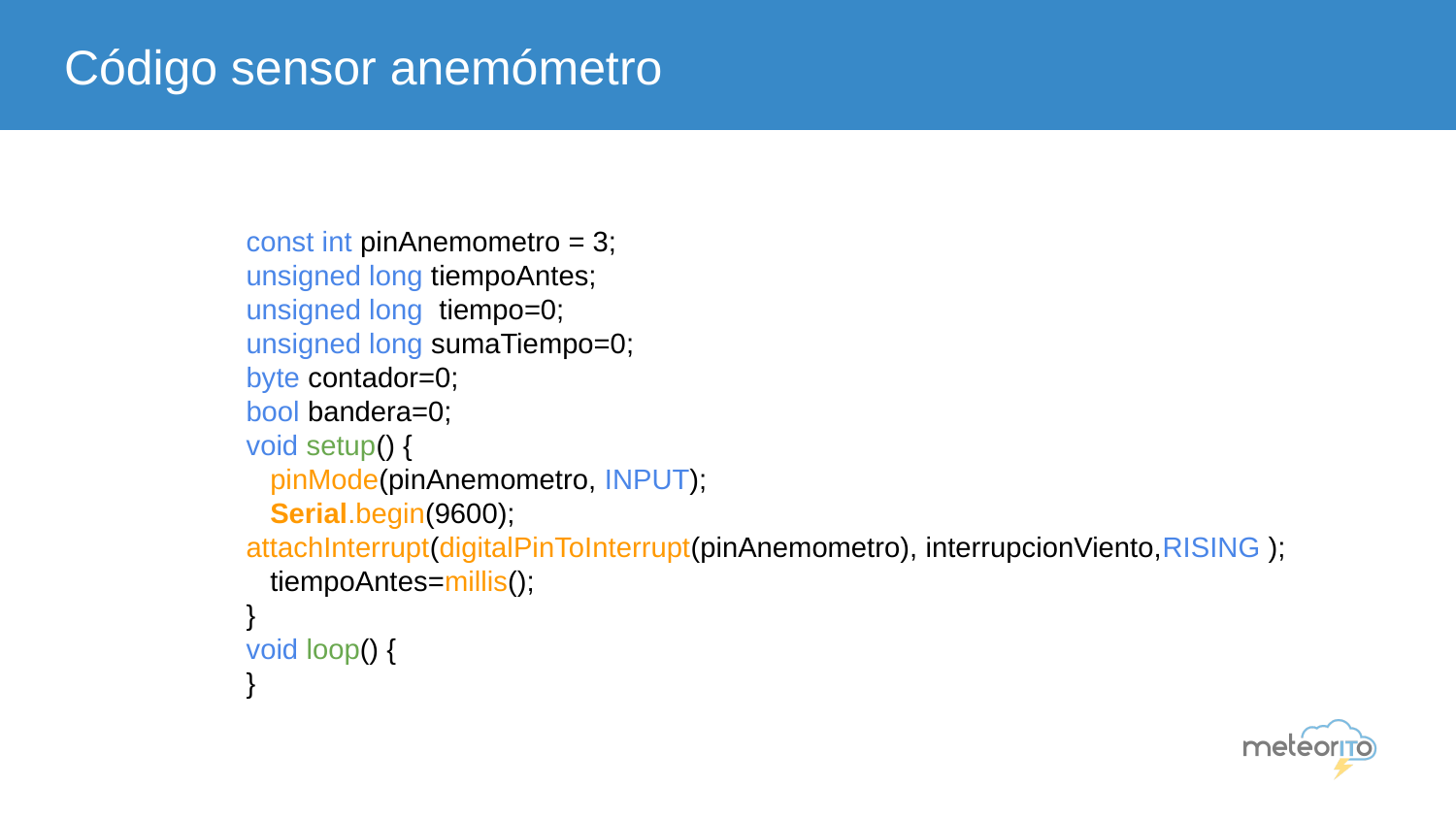

# Código sensor anemómetro
const int pinAnemometro = 3;
unsigned long tiempoAntes;
unsigned long  tiempo=0;
unsigned long sumaTiempo=0;
byte contador=0;
bool bandera=0;
void setup() {
   pinMode(pinAnemometro, INPUT);
   Serial.begin(9600);
attachInterrupt(digitalPinToInterrupt(pinAnemometro), interrupcionViento,RISING );
   tiempoAntes=millis();
}
void loop() {
}